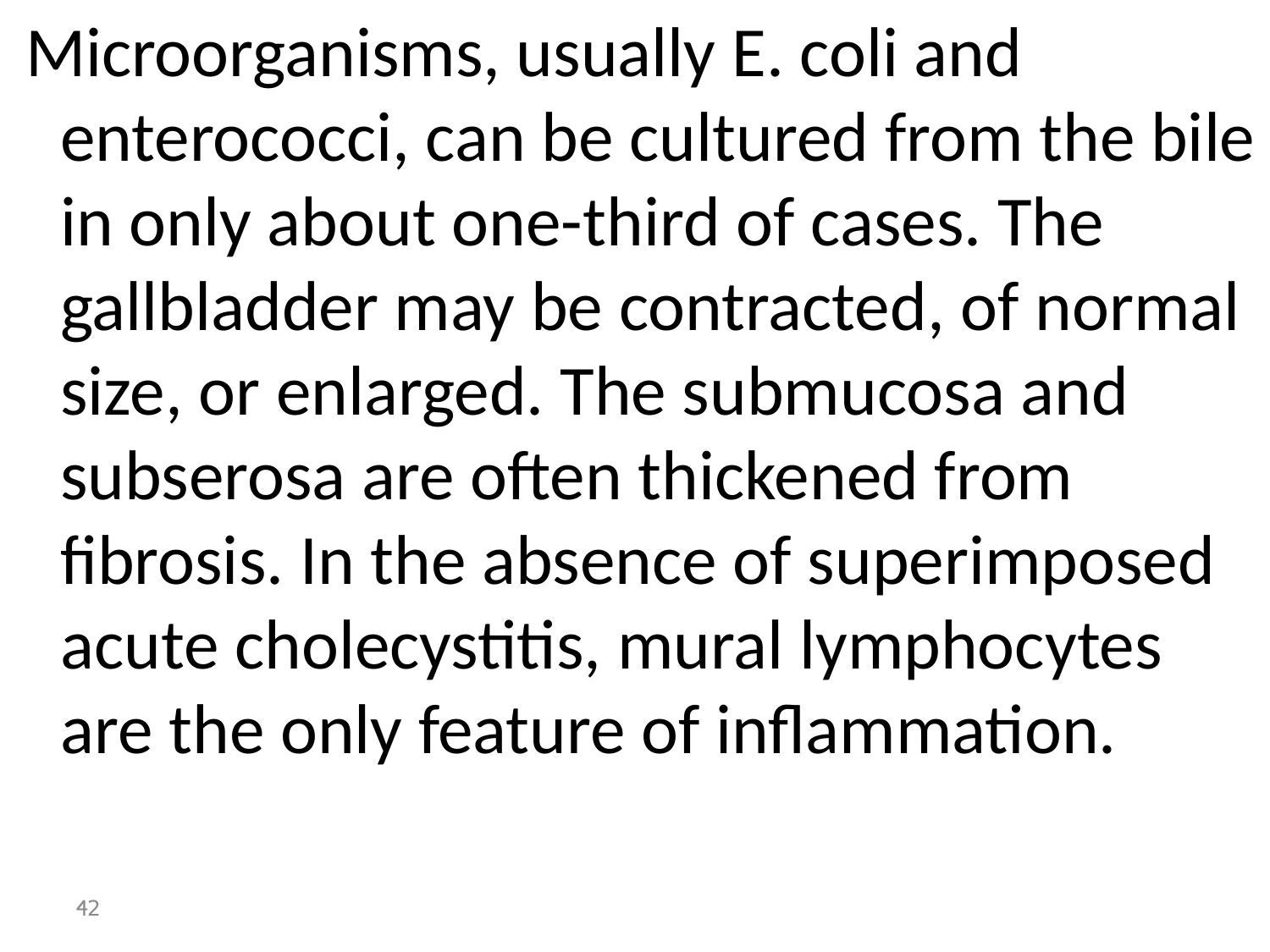

Microorganisms, usually E. coli and enterococci, can be cultured from the bile in only about one-third of cases. The gallbladder may be contracted, of normal size, or enlarged. The submucosa and subserosa are often thickened from fibrosis. In the absence of superimposed acute cholecystitis, mural lymphocytes are the only feature of inflammation.
42